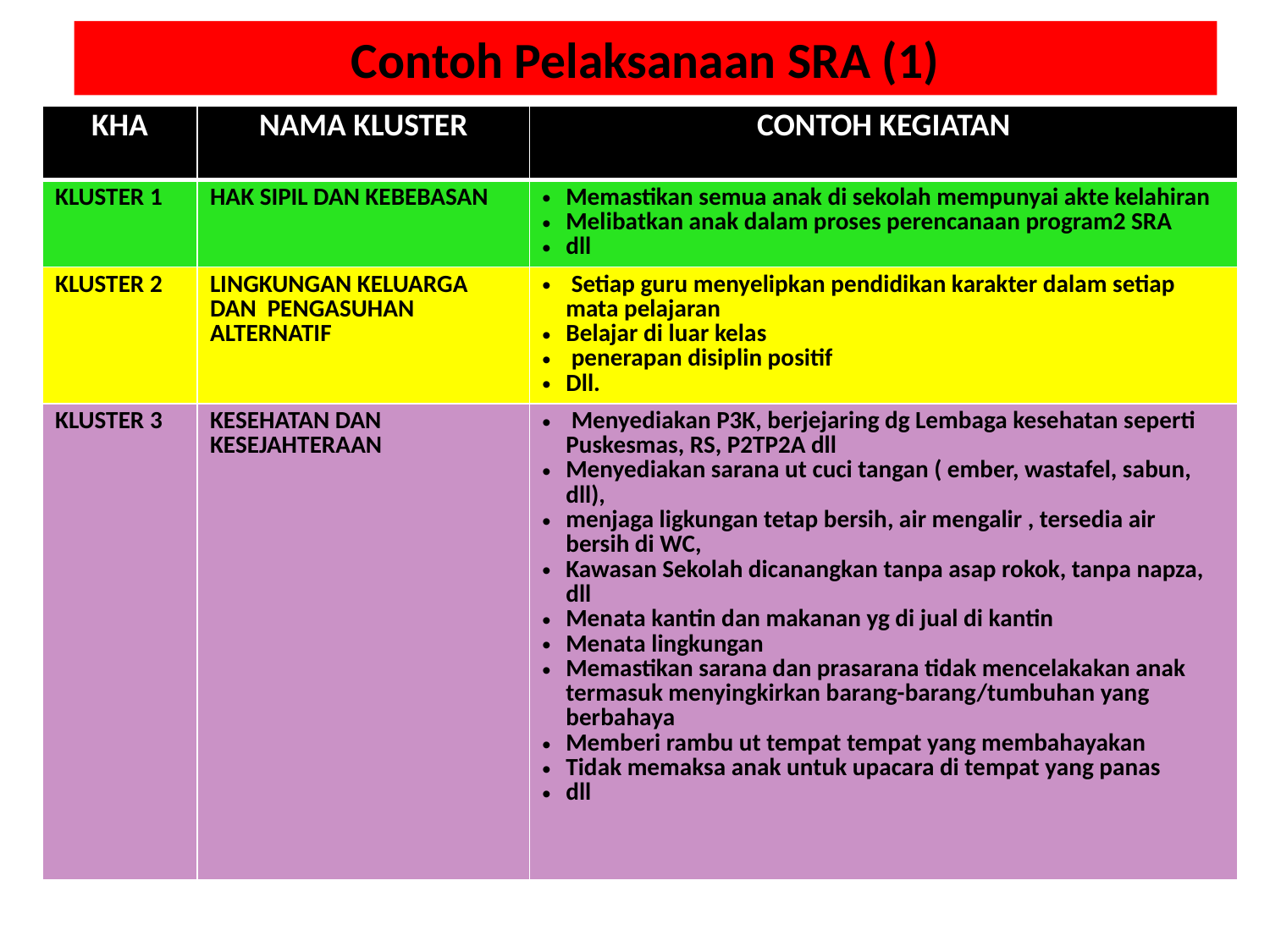

# Contoh Pelaksanaan SRA (1)
| KHA | NAMA KLUSTER | CONTOH KEGIATAN |
| --- | --- | --- |
| KLUSTER 1 | HAK SIPIL DAN KEBEBASAN | Memastikan semua anak di sekolah mempunyai akte kelahiran Melibatkan anak dalam proses perencanaan program2 SRA dll |
| KLUSTER 2 | LINGKUNGAN KELUARGA DAN PENGASUHAN ALTERNATIF | Setiap guru menyelipkan pendidikan karakter dalam setiap mata pelajaran Belajar di luar kelas penerapan disiplin positif Dll. |
| KLUSTER 3 | KESEHATAN DAN KESEJAHTERAAN | Menyediakan P3K, berjejaring dg Lembaga kesehatan seperti Puskesmas, RS, P2TP2A dll Menyediakan sarana ut cuci tangan ( ember, wastafel, sabun, dll), menjaga ligkungan tetap bersih, air mengalir , tersedia air bersih di WC, Kawasan Sekolah dicanangkan tanpa asap rokok, tanpa napza, dll Menata kantin dan makanan yg di jual di kantin Menata lingkungan Memastikan sarana dan prasarana tidak mencelakakan anak termasuk menyingkirkan barang-barang/tumbuhan yang berbahaya Memberi rambu ut tempat tempat yang membahayakan Tidak memaksa anak untuk upacara di tempat yang panas dll |